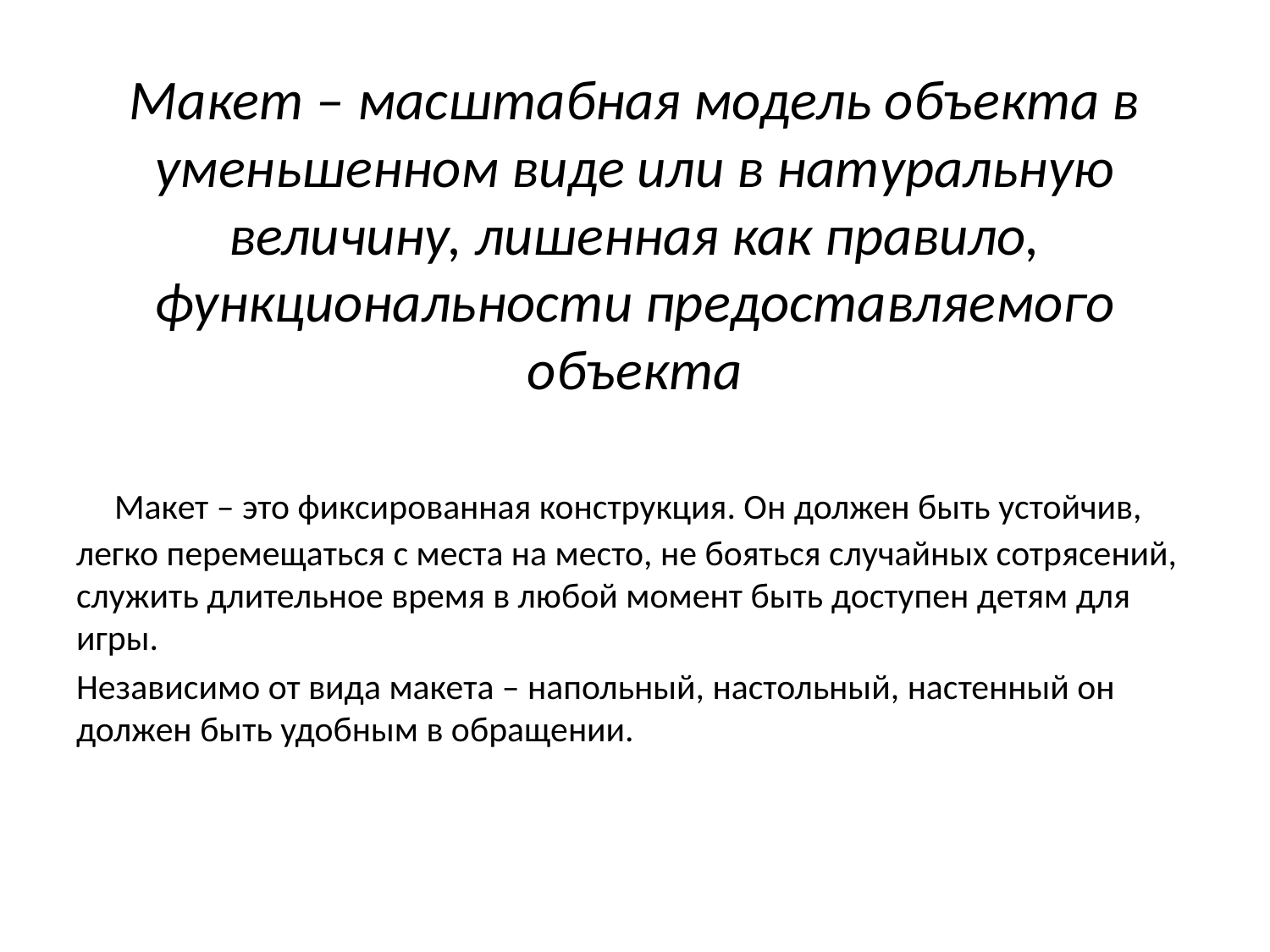

# Макет – масштабная модель объекта в уменьшенном виде или в натуральную величину, лишенная как правило, функциональности предоставляемого объекта
   Макет – это фиксированная конструкция. Он должен быть устойчив, легко перемещаться с места на место, не бояться случайных сотрясений, служить длительное время в любой момент быть доступен детям для игры.
Независимо от вида макета – напольный, настольный, настенный он должен быть удобным в обращении.